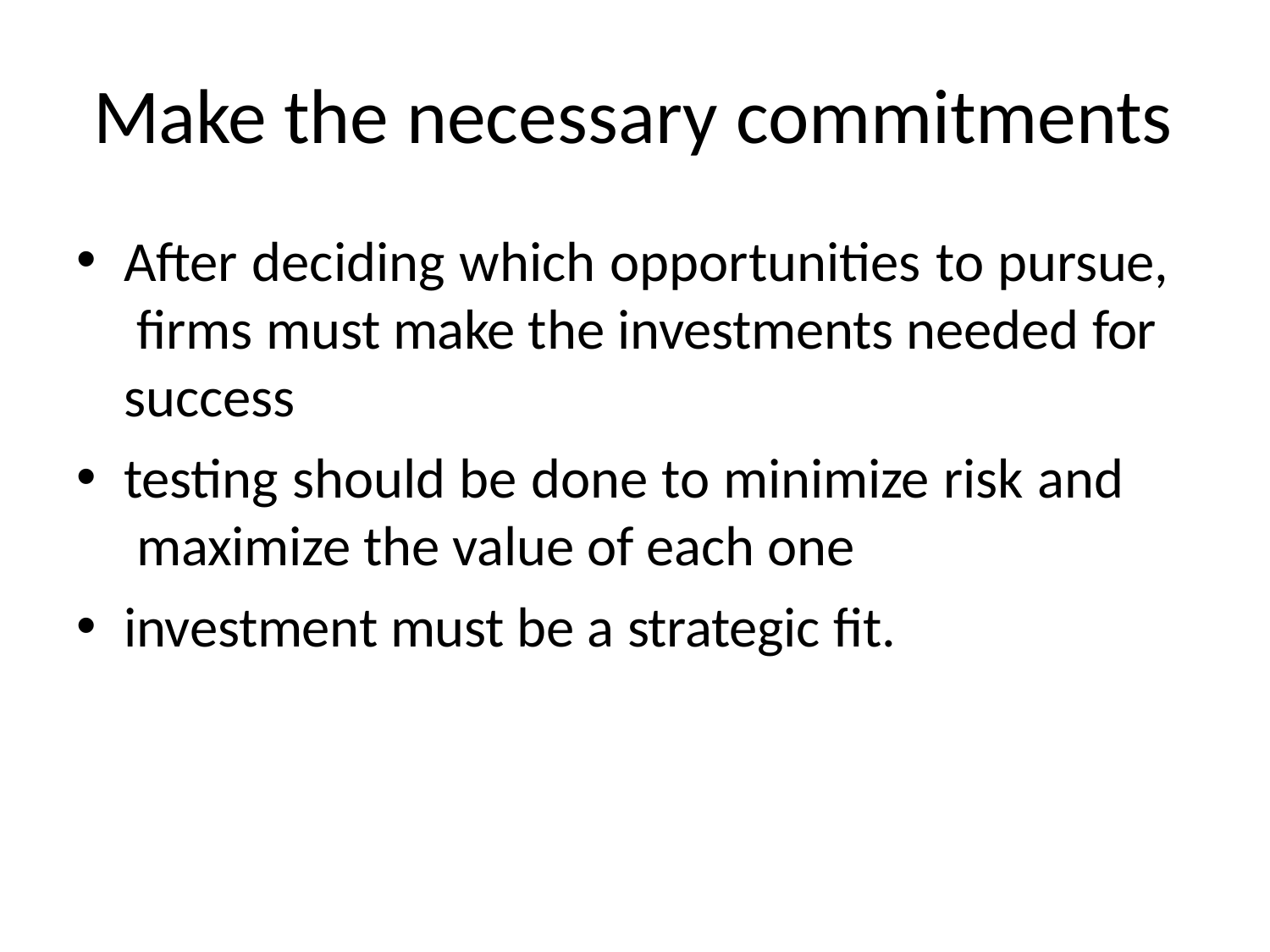

# Make the necessary commitments
After deciding which opportunities to pursue,  firms must make the investments needed for  success
testing should be done to minimize risk and  maximize the value of each one
investment must be a strategic fit.